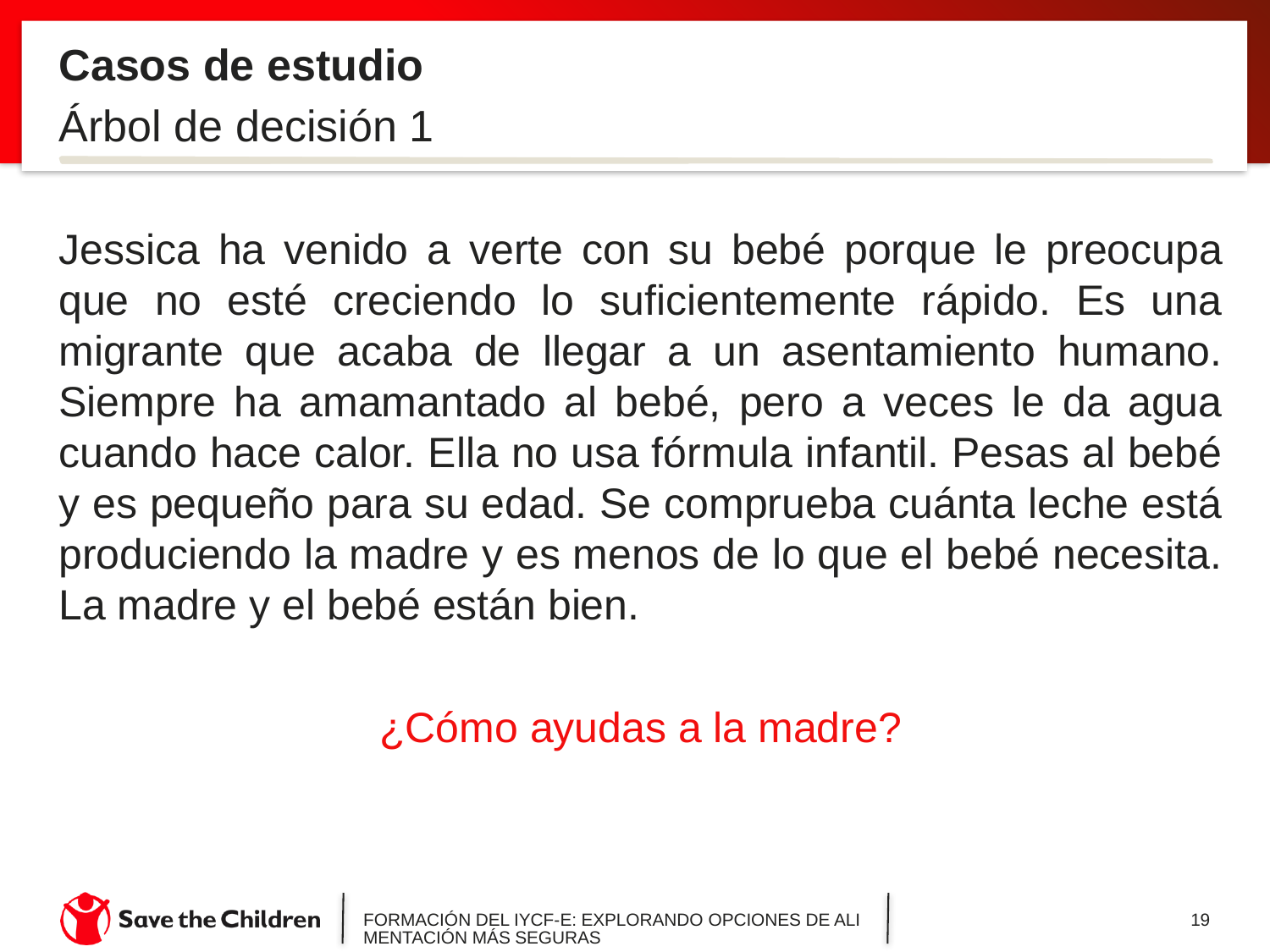

# Casos de estudio
Árbol de decisión 1
Jessica ha venido a verte con su bebé porque le preocupa que no esté creciendo lo suficientemente rápido. Es una migrante que acaba de llegar a un asentamiento humano. Siempre ha amamantado al bebé, pero a veces le da agua cuando hace calor. Ella no usa fórmula infantil. Pesas al bebé y es pequeño para su edad. Se comprueba cuánta leche está produciendo la madre y es menos de lo que el bebé necesita. La madre y el bebé están bien.

¿Cómo ayudas a la madre?

FORMACIÓN DEL IYCF-E: EXPLORANDO OPCIONES DE ALIMENTACIÓN MÁS SEGURAS
19